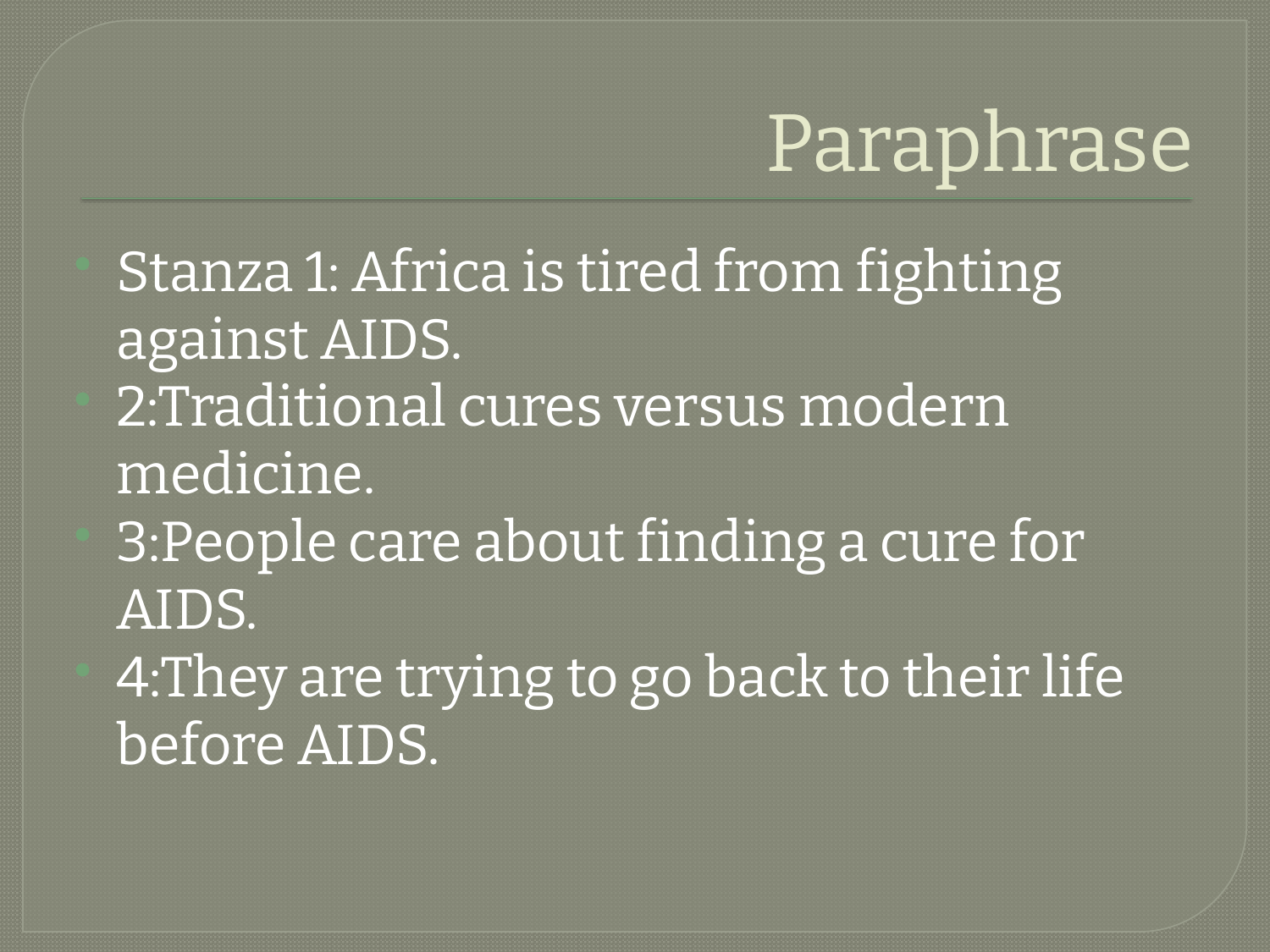

# Paraphrase
Stanza 1: Africa is tired from fighting against AIDS.
2:Traditional cures versus modern medicine.
3:People care about finding a cure for AIDS.
4:They are trying to go back to their life before AIDS.